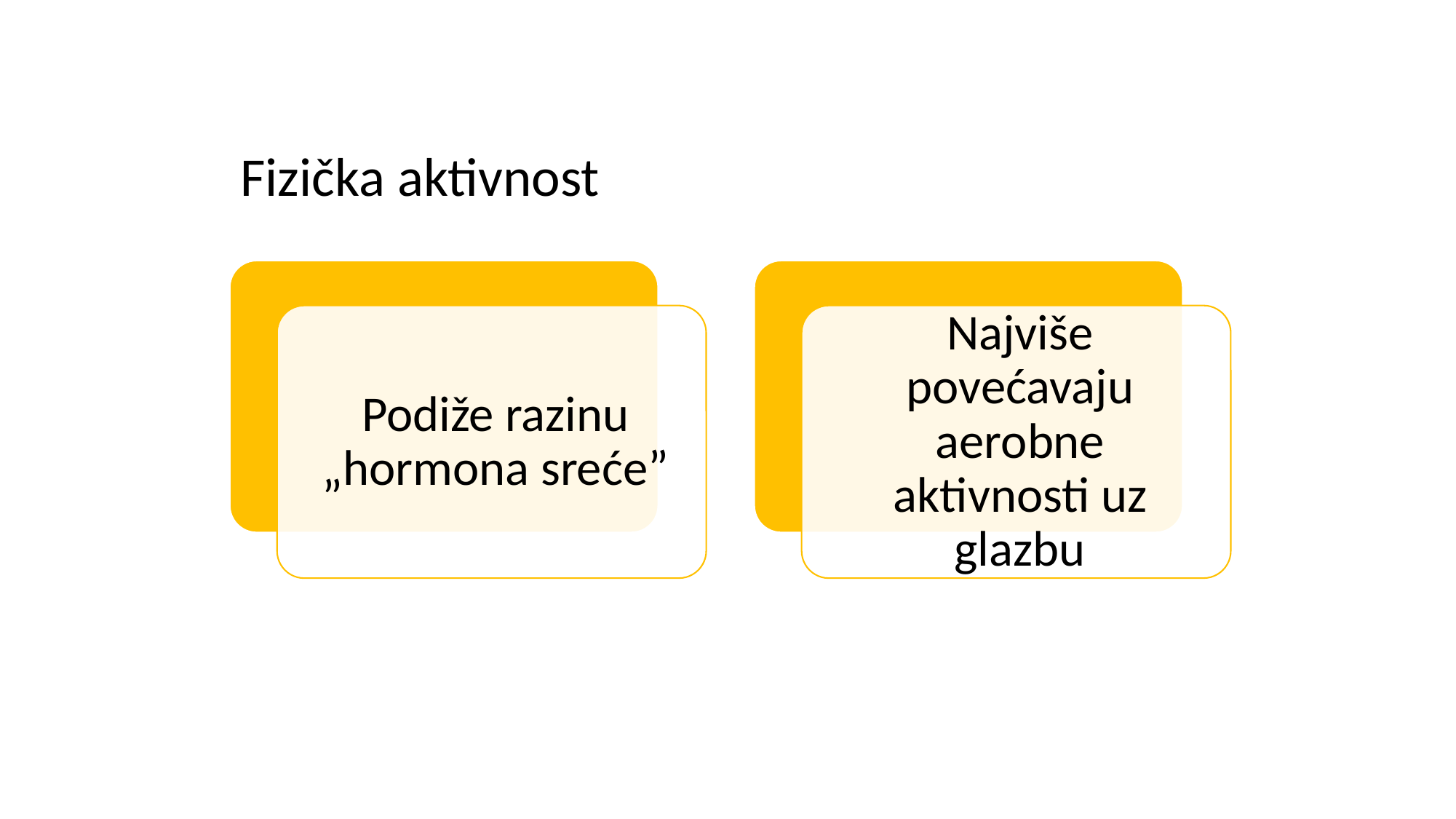

# Fizička aktivnost
Podiže razinu „hormona sreće”
Najviše povećavaju aerobne aktivnosti uz glazbu